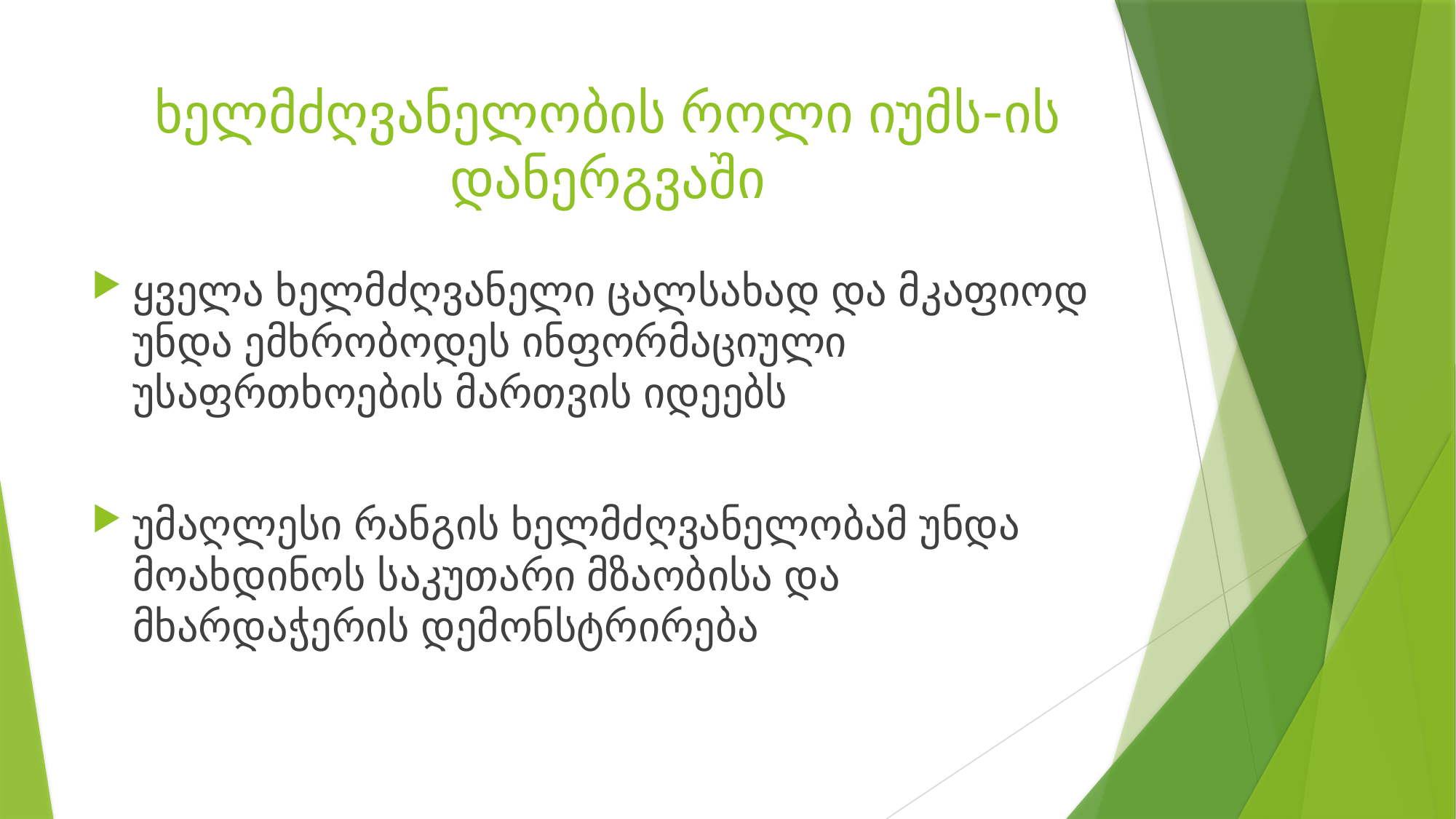

# ხელმძღვანელობის როლი იუმს-ის დანერგვაში
ყველა ხელმძღვანელი ცალსახად და მკაფიოდ უნდა ემხრობოდეს ინფორმაციული უსაფრთხოების მართვის იდეებს

უმაღლესი რანგის ხელმძღვანელობამ უნდა მოახდინოს საკუთარი მზაობისა და მხარდაჭერის დემონსტრირება